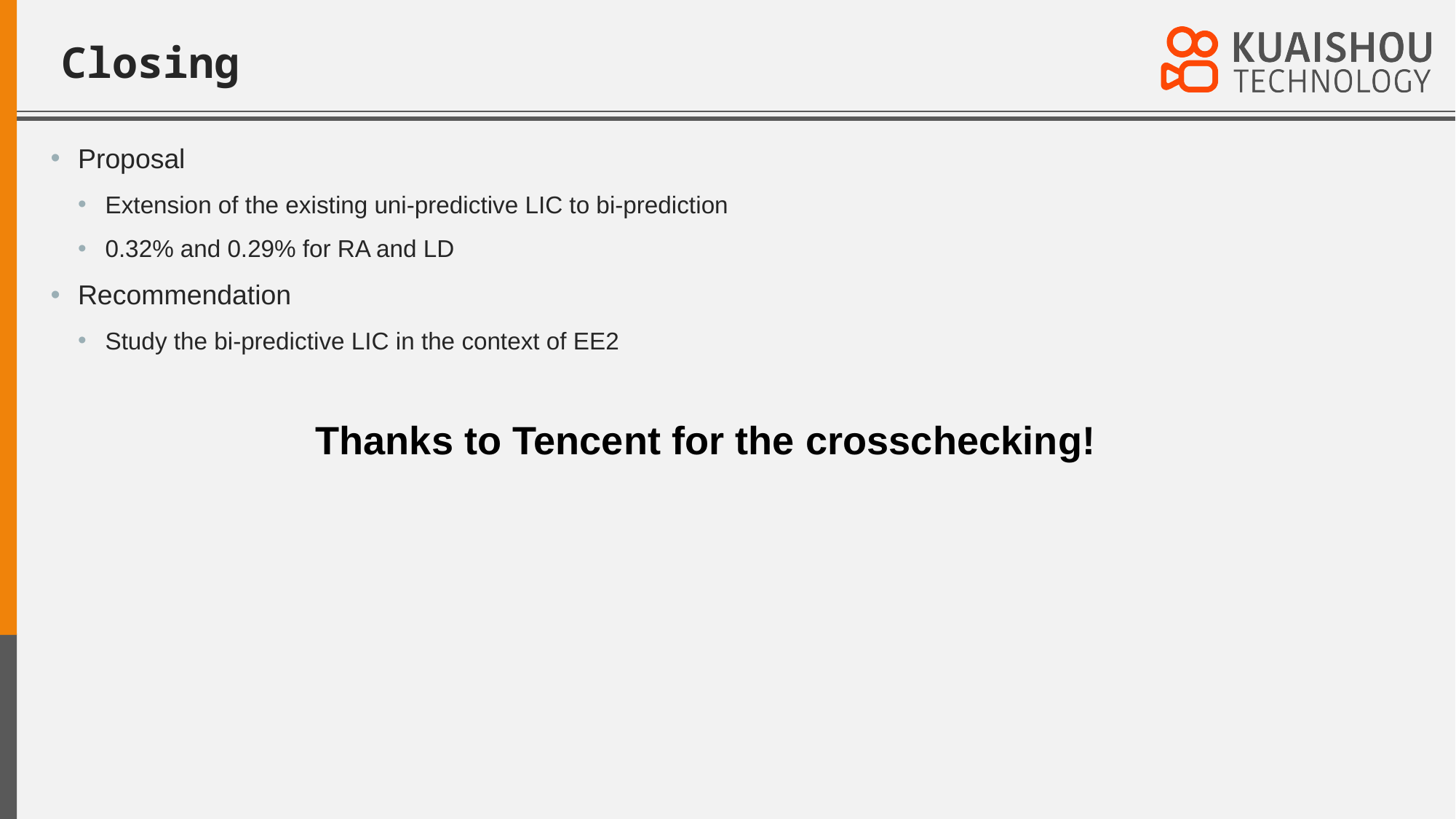

# Closing
Proposal
Extension of the existing uni-predictive LIC to bi-prediction
0.32% and 0.29% for RA and LD
Recommendation
Study the bi-predictive LIC in the context of EE2

Thanks to Tencent for the crosschecking!